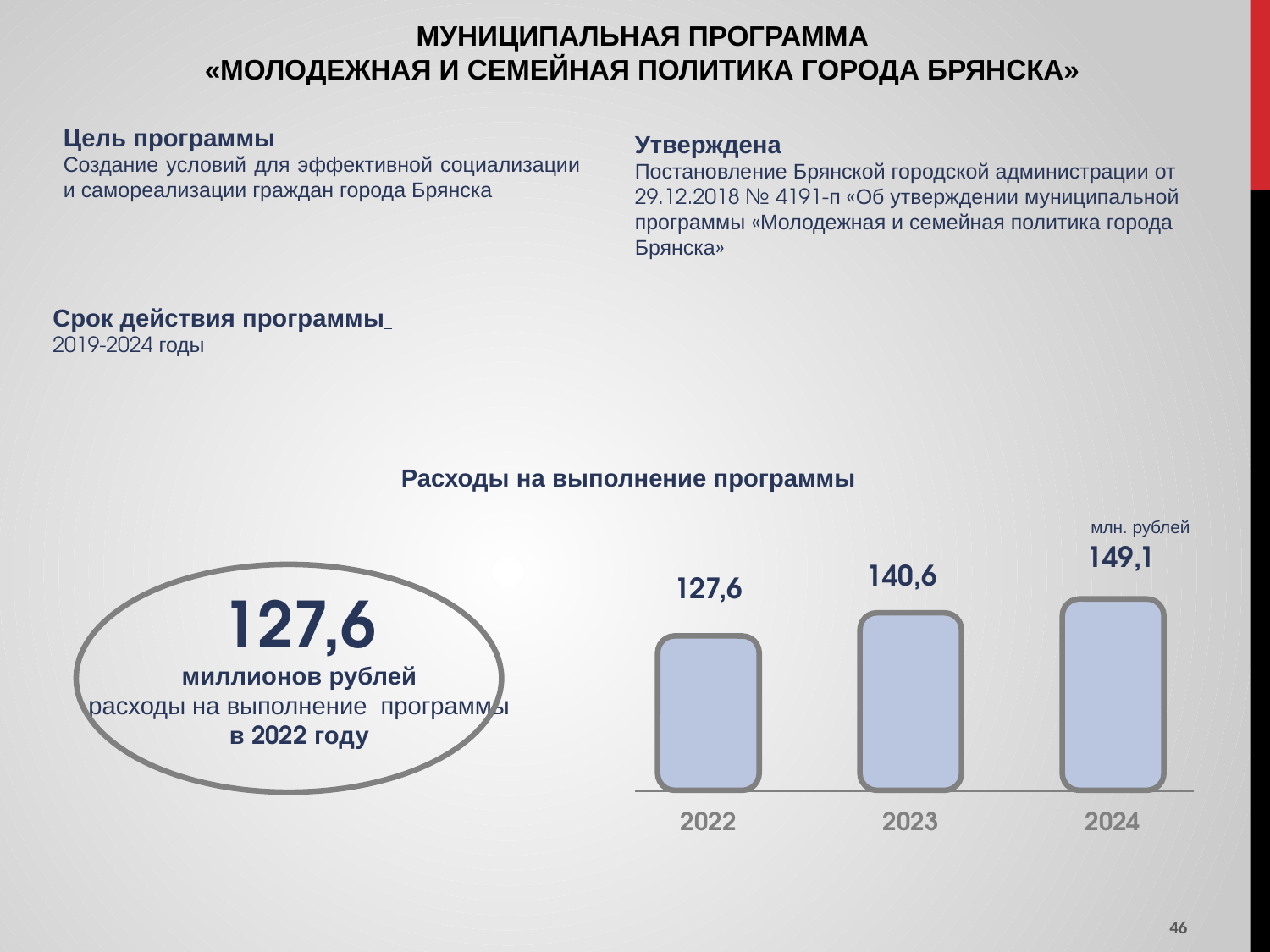

МУНИЦИПАЛЬНАЯ ПРОГРАММА
«МОЛОДЕЖНАЯ И СЕМЕЙНАЯ ПОЛИТИКА ГОРОДА БРЯНСКА»
Цель программы
Создание условий для эффективной социализации и самореализации граждан города Брянска
Утверждена
Постановление Брянской городской администрации от 29.12.2018 № 4191-п «Об утверждении муниципальной программы «Молодежная и семейная политика города Брянска»
Срок действия программы
2019-2024 годы
Расходы на выполнение программы
млн. рублей
149,1

2024
140,6

2023
127,6

2022

127,6
миллионов рублей
расходы на выполнение  программы
в 2022 году

46